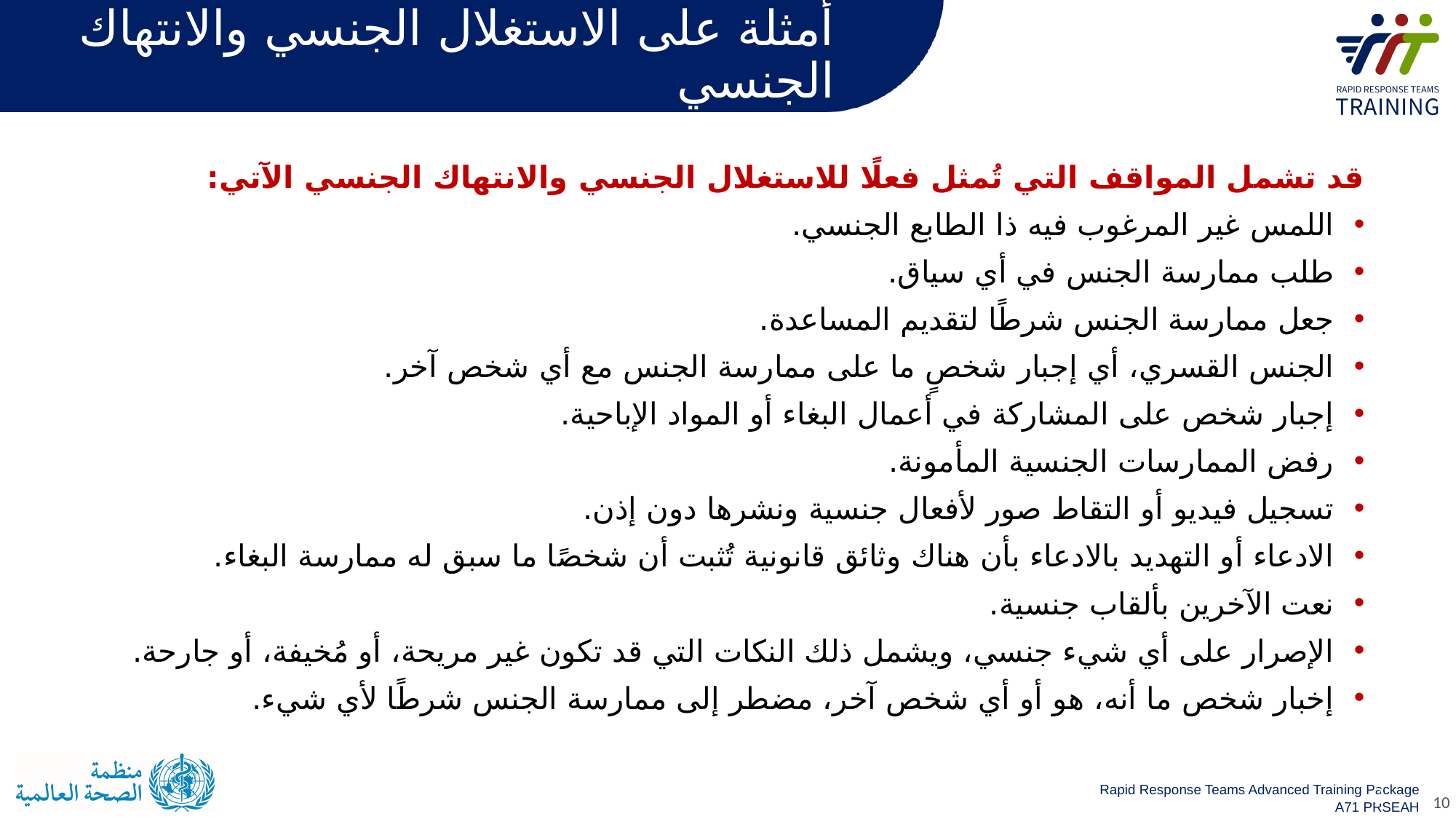

أمثلة على الاستغلال الجنسي والانتهاك الجنسي
قد تشمل المواقف التي تُمثل فعلًا للاستغلال الجنسي والانتهاك الجنسي الآتي:
اللمس غير المرغوب فيه ذا الطابع الجنسي.
طلب ممارسة الجنس في أي سياق.
جعل ممارسة الجنس شرطًا لتقديم المساعدة.
الجنس القسري، أي إجبار شخصٍ ما على ممارسة الجنس مع أي شخص آخر.
إجبار شخص على المشاركة في أعمال البغاء أو المواد الإباحية.
رفض الممارسات الجنسية المأمونة.
تسجيل فيديو أو التقاط صور لأفعال جنسية ونشرها دون إذن.
الادعاء أو التهديد بالادعاء بأن هناك وثائق قانونية تُثبت أن شخصًا ما سبق له ممارسة البغاء.
نعت الآخرين بألقاب جنسية.
الإصرار على أي شيء جنسي، ويشمل ذلك النكات التي قد تكون غير مريحة، أو مُخيفة، أو جارحة.
إخبار شخص ما أنه، هو أو أي شخص آخر، مضطر إلى ممارسة الجنس شرطًا لأي شيء.
10